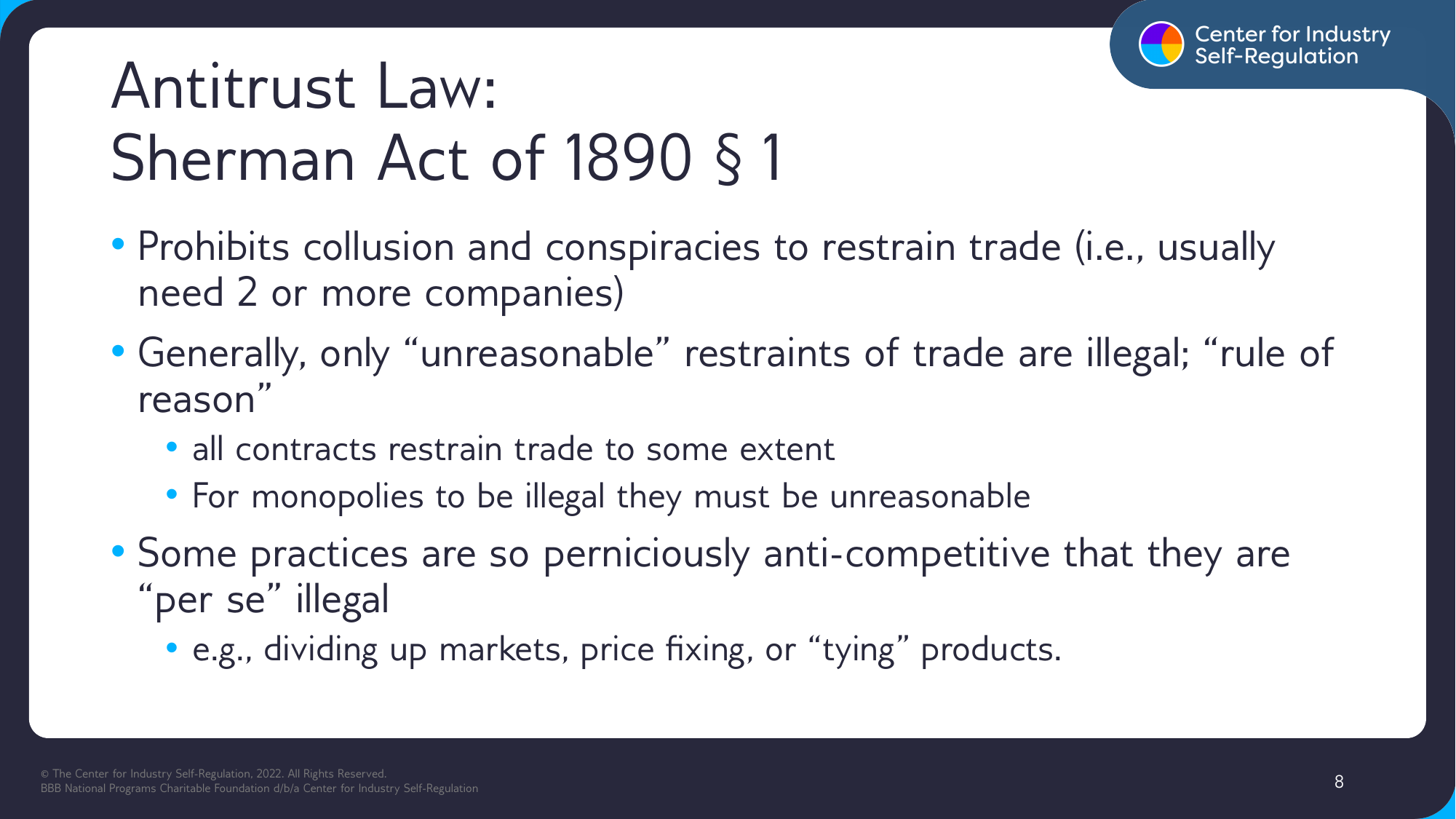

# Antitrust Law: ​ Sherman Act of 1890 § 1​
Prohibits collusion and conspiracies to restrain trade (i.e., usually need 2 or more companies)​
Generally, only “unreasonable” restraints of trade are illegal; “rule of reason”​
all contracts restrain trade to some extent​
For monopolies to be illegal they must be unreasonable​
Some practices are so perniciously anti-competitive that they are “per se” illegal​
e.g., dividing up markets, price fixing, or “tying” products.​
8